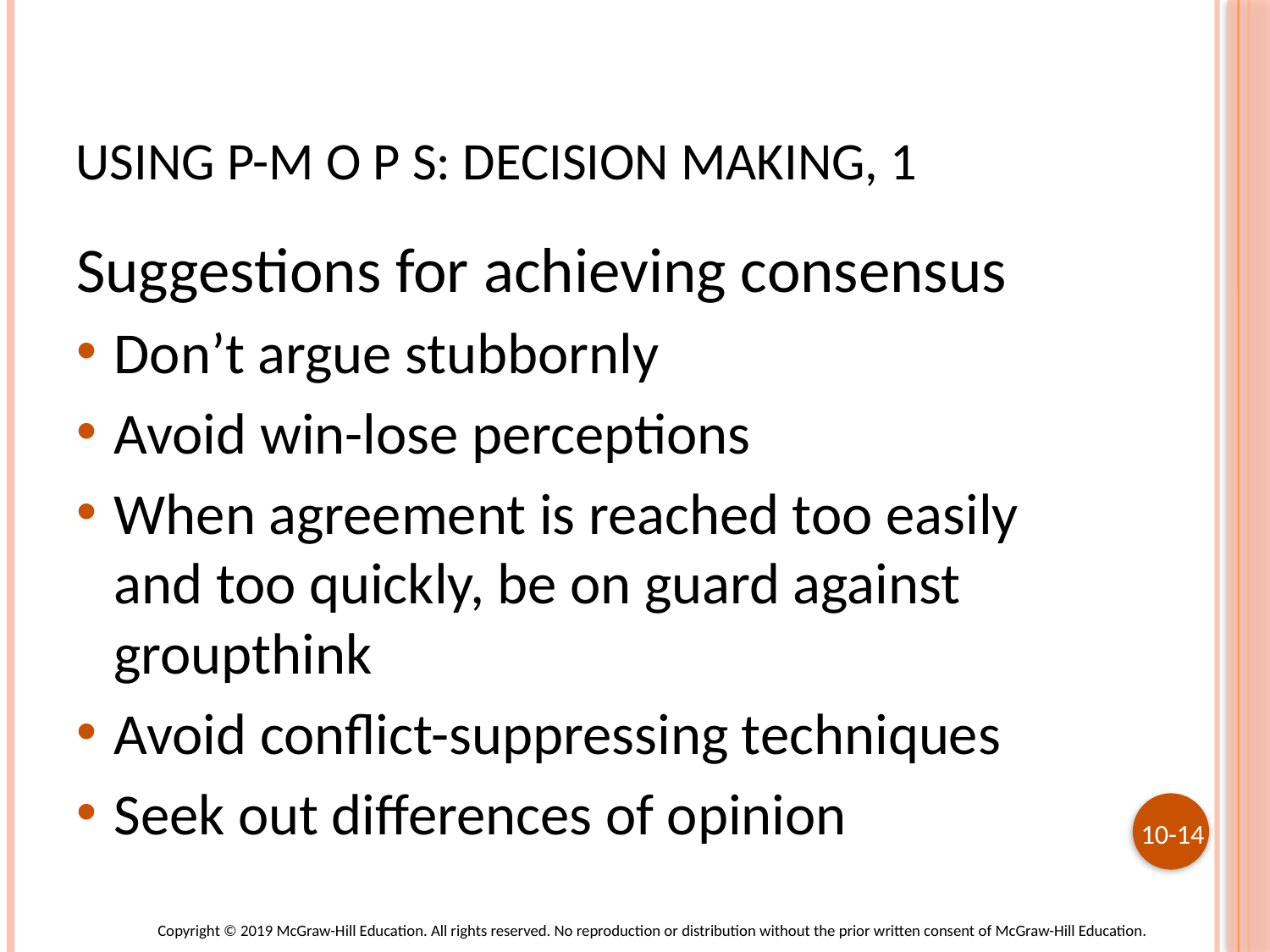

# Using P-m o p s: decision making, 1
Suggestions for achieving consensus
Don’t argue stubbornly
Avoid win-lose perceptions
When agreement is reached too easily and too quickly, be on guard against groupthink
Avoid conflict-suppressing techniques
Seek out differences of opinion